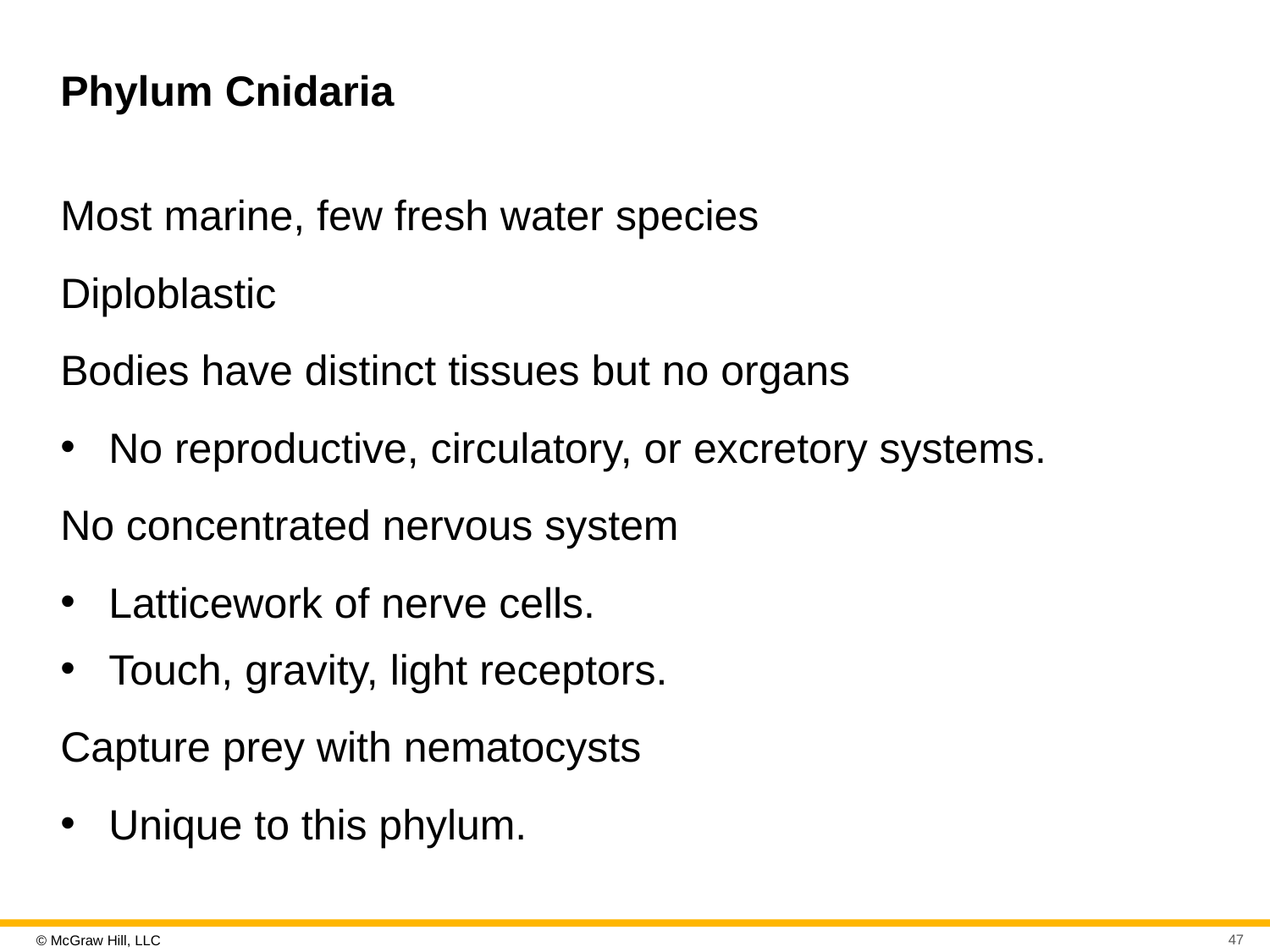

# Phylum Cnidaria
Most marine, few fresh water species
Diploblastic
Bodies have distinct tissues but no organs
No reproductive, circulatory, or excretory systems.
No concentrated nervous system
Latticework of nerve cells.
Touch, gravity, light receptors.
Capture prey with nematocysts
Unique to this phylum.
47